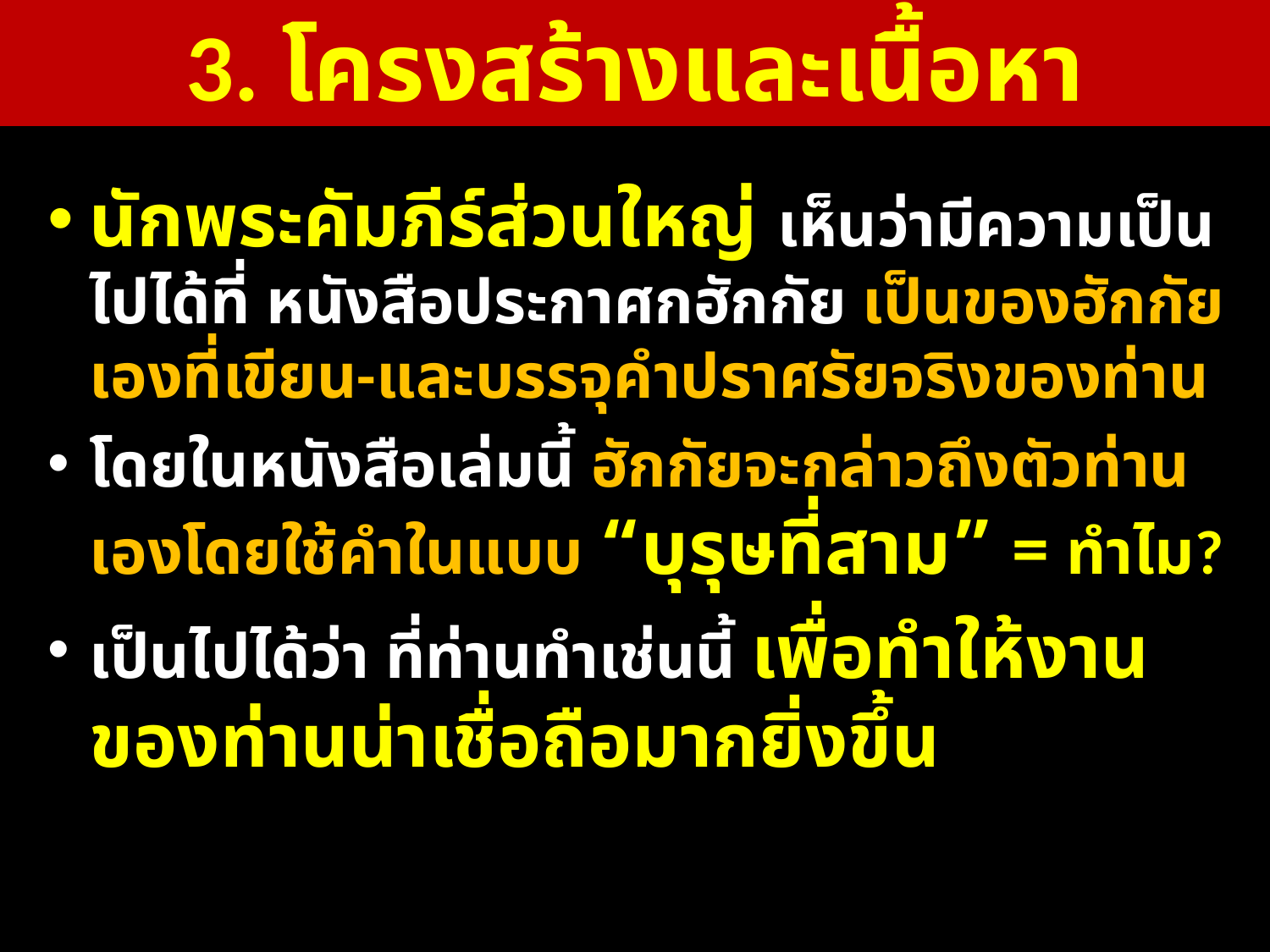

# 3. โครงสร้างและเนื้อหา
นักพระคัมภีร์ส่วนใหญ่ เห็นว่ามีความเป็นไปได้ที่ หนังสือประกาศกฮักกัย เป็นของฮักกัยเองที่เขียน-และบรรจุคำปราศรัยจริงของท่าน
โดยในหนังสือเล่มนี้ ฮักกัยจะกล่าวถึงตัวท่านเองโดยใช้คำในแบบ “บุรุษที่สาม” = ทำไม?
เป็นไปได้ว่า ที่ท่านทำเช่นนี้ เพื่อทำให้งานของท่านน่าเชื่อถือมากยิ่งขึ้น